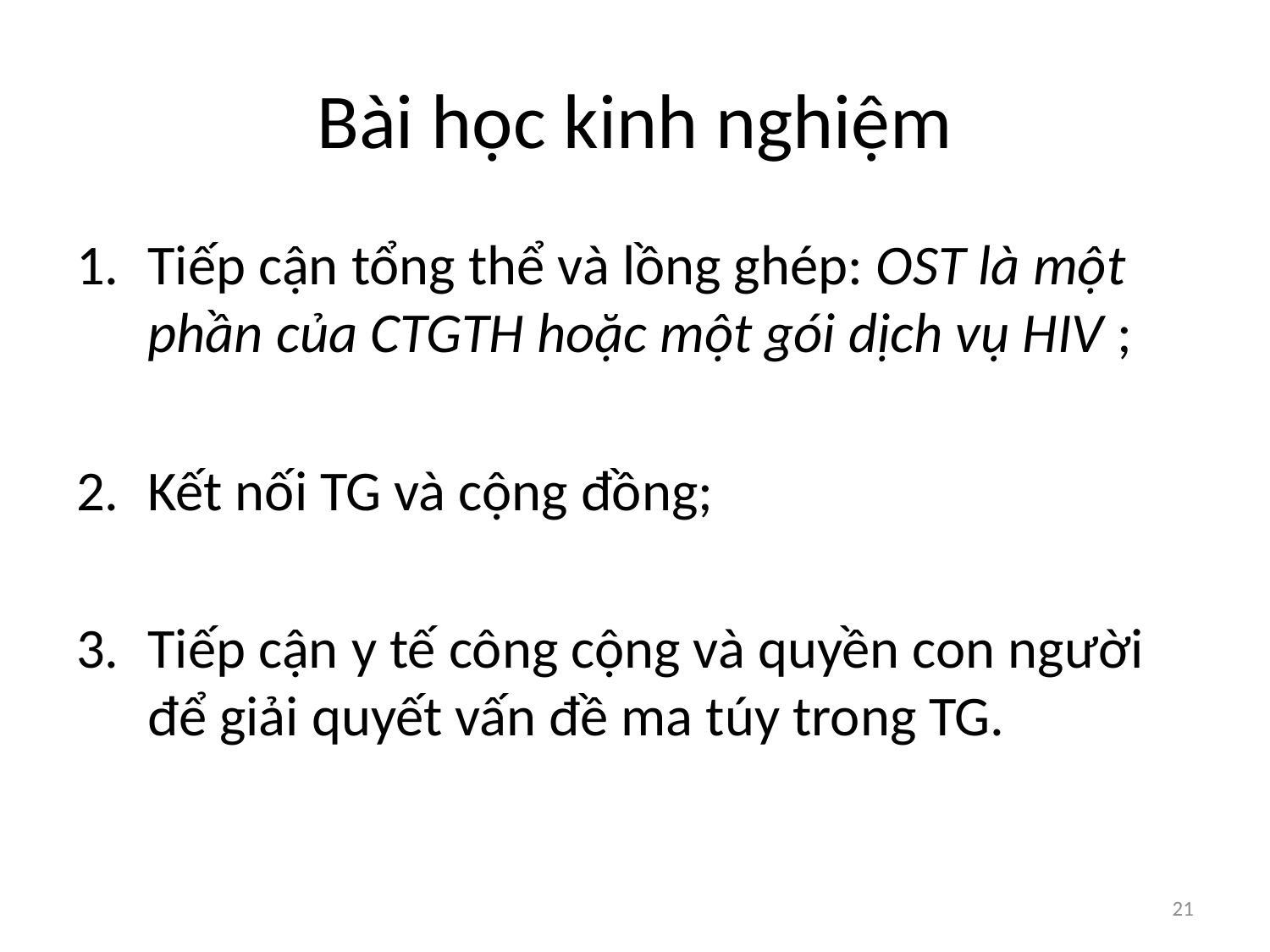

# Bài học kinh nghiệm
Tiếp cận tổng thể và lồng ghép: OST là một phần của CTGTH hoặc một gói dịch vụ HIV ;

Kết nối TG và cộng đồng;

Tiếp cận y tế công cộng và quyền con người để giải quyết vấn đề ma túy trong TG.

21